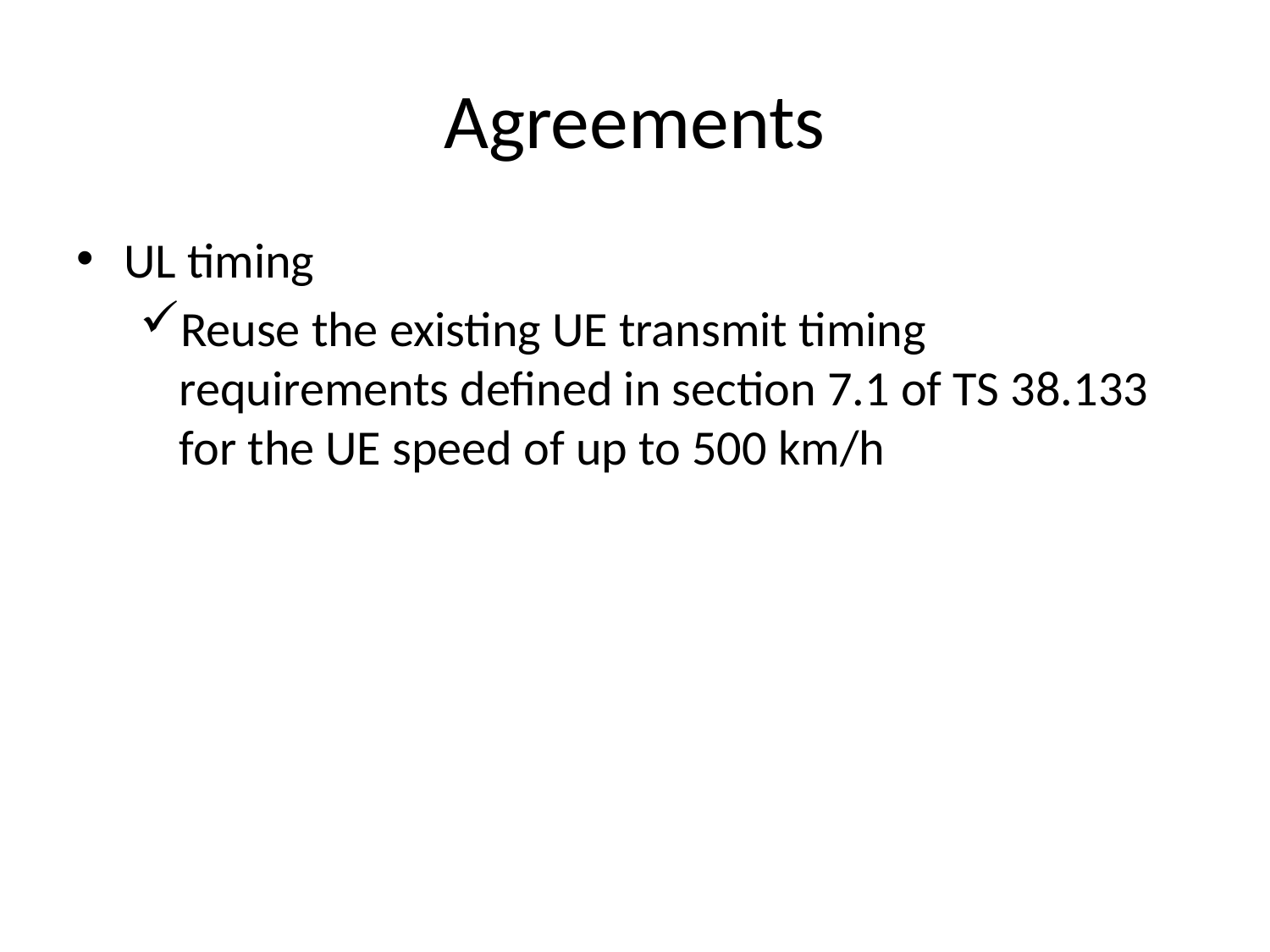

# Agreements
UL timing
Reuse the existing UE transmit timing requirements defined in section 7.1 of TS 38.133 for the UE speed of up to 500 km/h